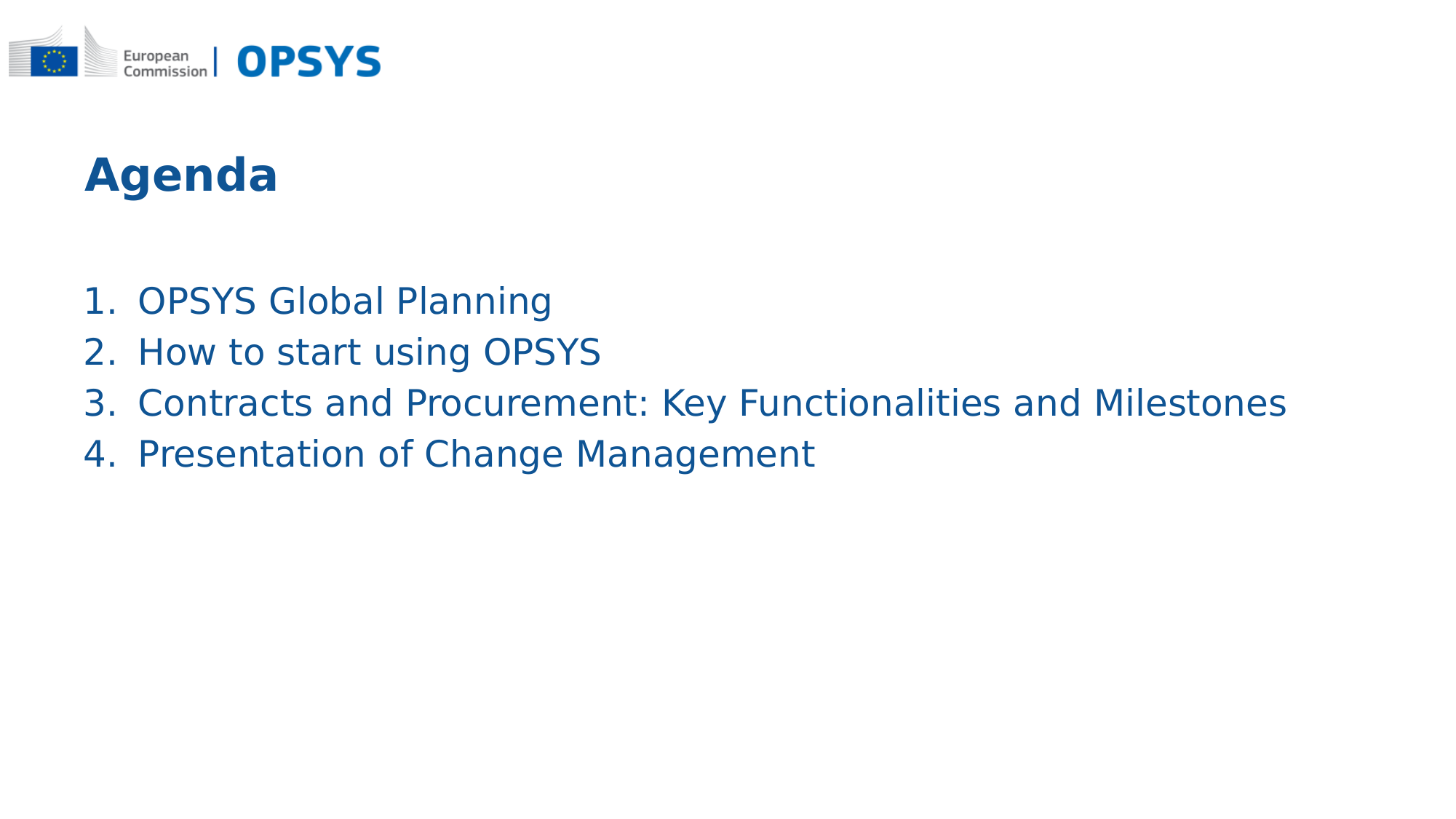

# Agenda
OPSYS Global Planning
How to start using OPSYS
Contracts and Procurement: Key Functionalities and Milestones
Presentation of Change Management